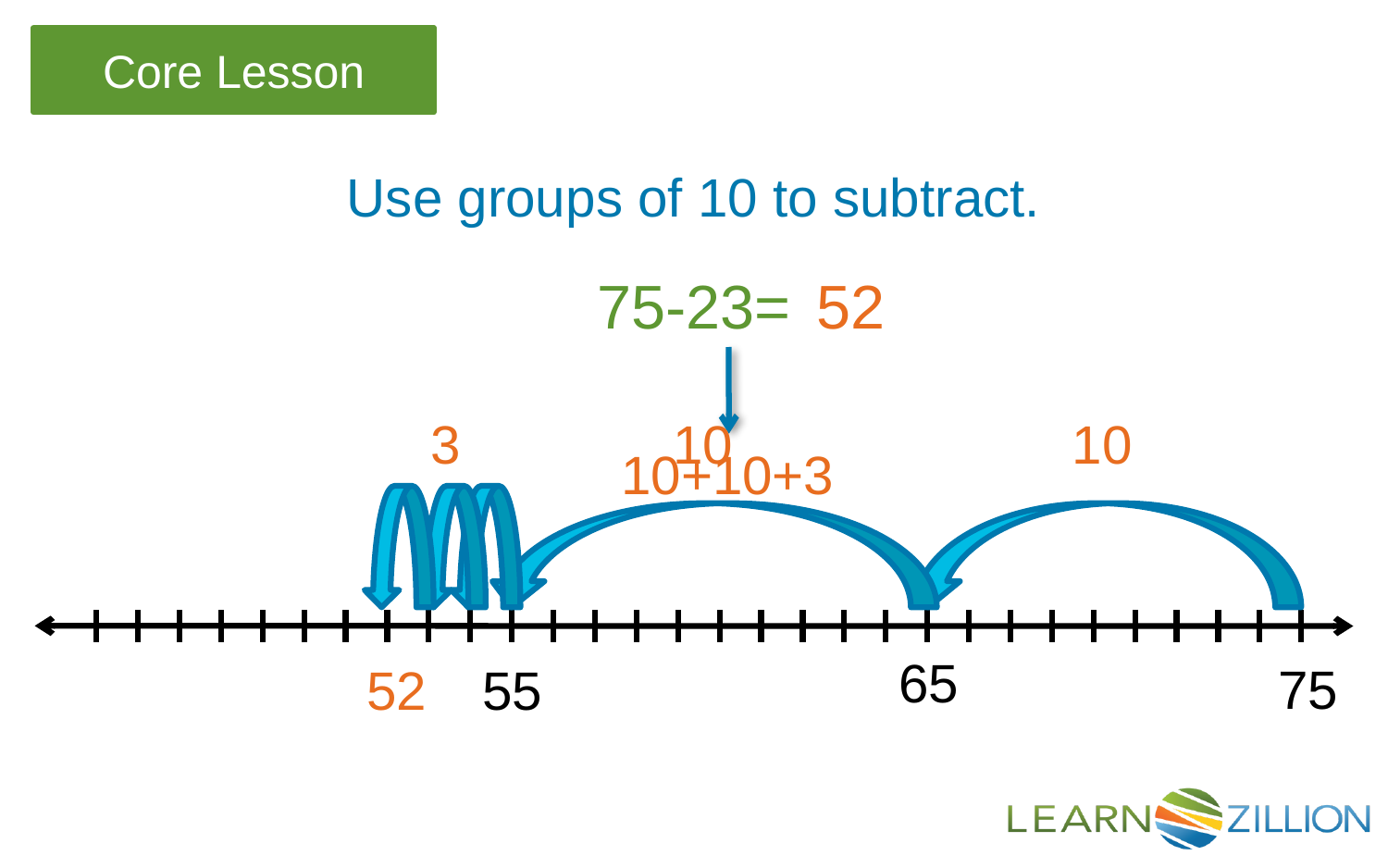

Use groups of 10 to subtract.
75-23=
52
3
10
10
10+10+3

65
75
55
52